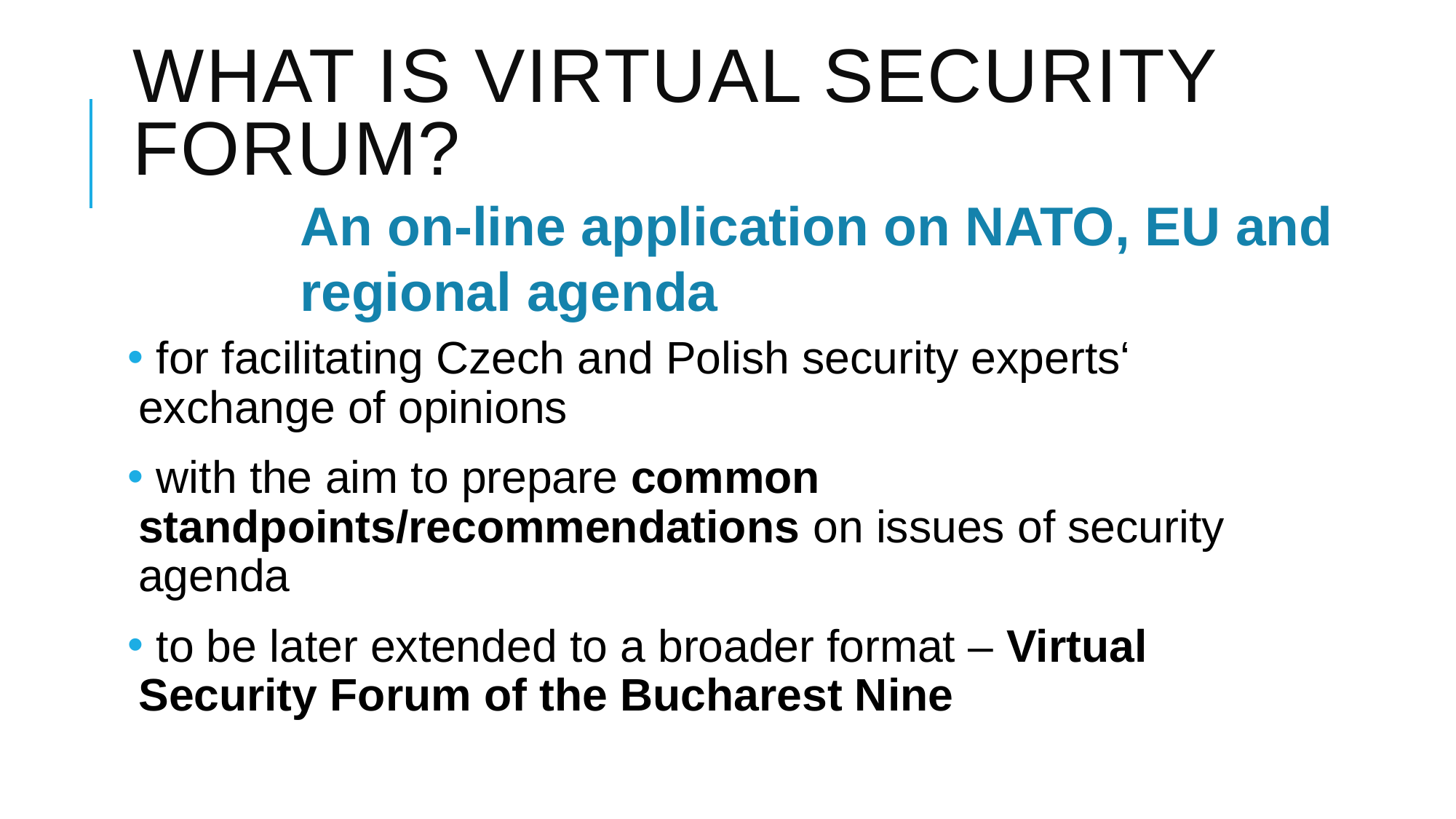

# What is virtual security forum?
An on-line application on NATO, EU and regional agenda

 for facilitating Czech and Polish security experts‘ exchange of opinions
 with the aim to prepare common standpoints/recommendations on issues of security agenda
 to be later extended to a broader format – Virtual Security Forum of the Bucharest Nine